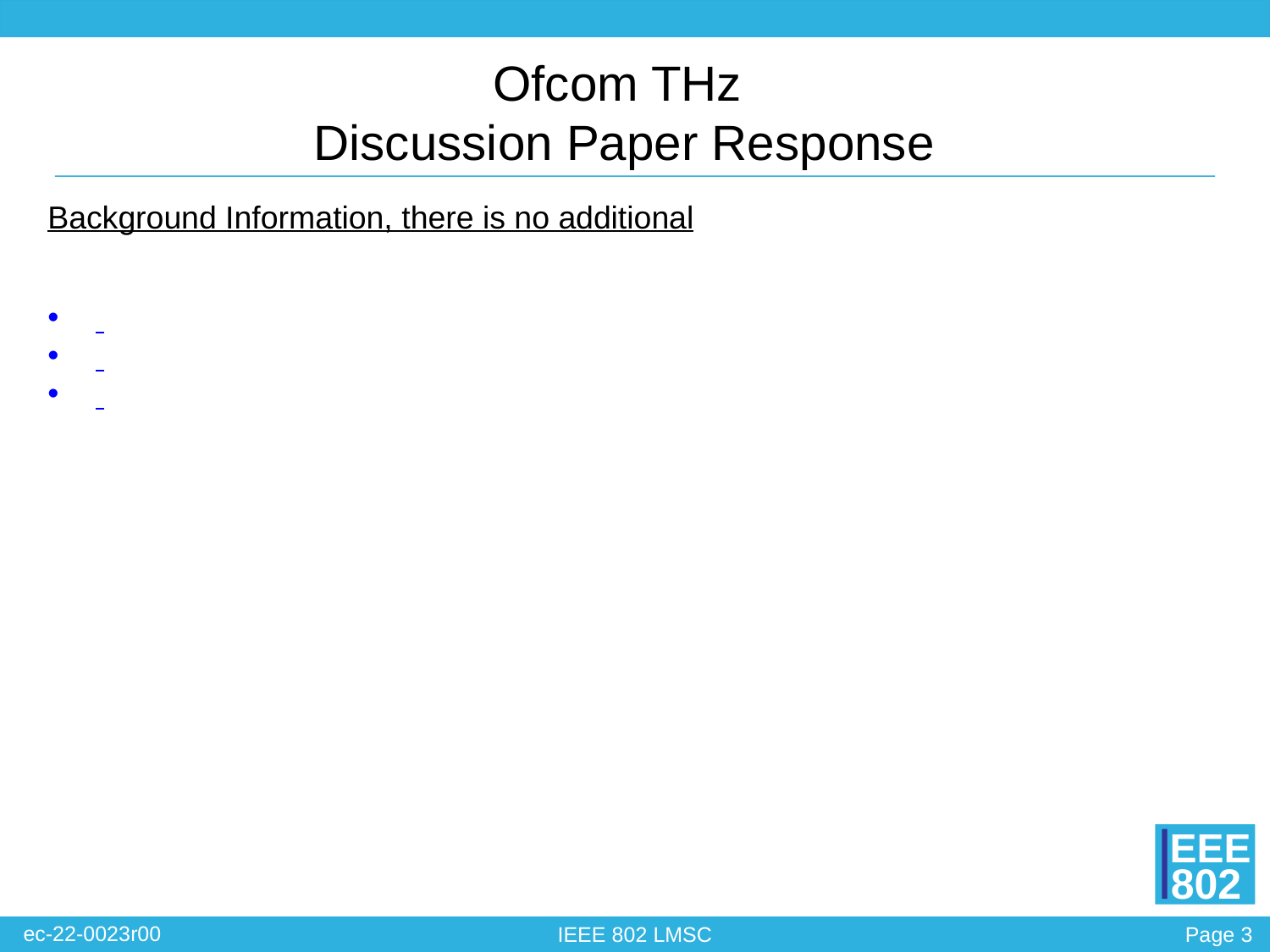

# Ofcom THz Discussion Paper Response
Background Information, there is no additional